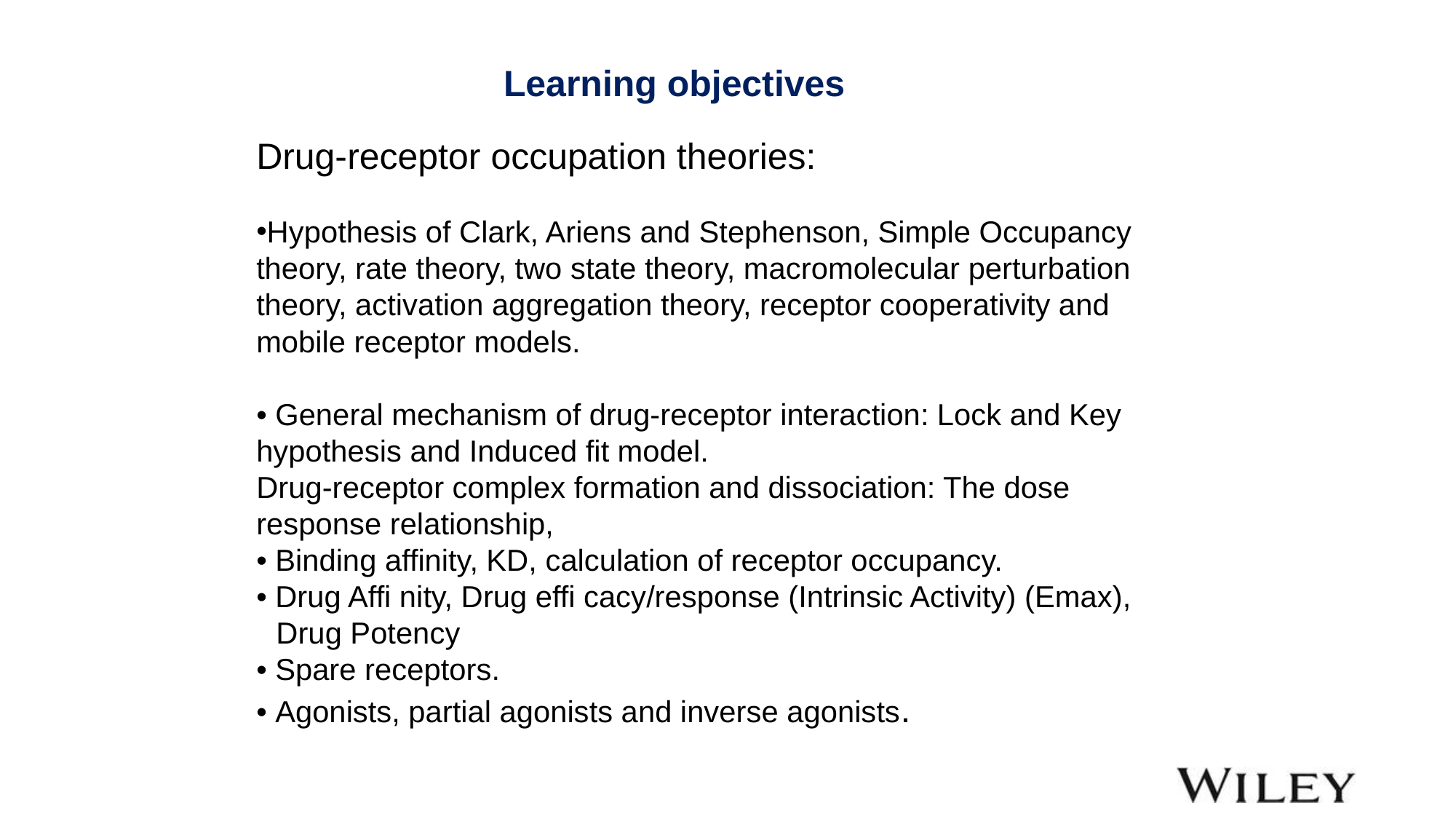

Learning objectives
Drug-receptor occupation theories:

Hypothesis of Clark, Ariens and Stephenson, Simple Occupancy theory, rate theory, two state theory, macromolecular perturbation theory, activation aggregation theory, receptor cooperativity and mobile receptor models.

• General mechanism of drug-receptor interaction: Lock and Key hypothesis and Induced fit model.
Drug-receptor complex formation and dissociation: The dose response relationship,
• Binding affinity, KD, calculation of receptor occupancy.
• Drug Affi nity, Drug effi cacy/response (Intrinsic Activity) (Emax),   Drug Potency
• Spare receptors.
• Agonists, partial agonists and inverse agonists.